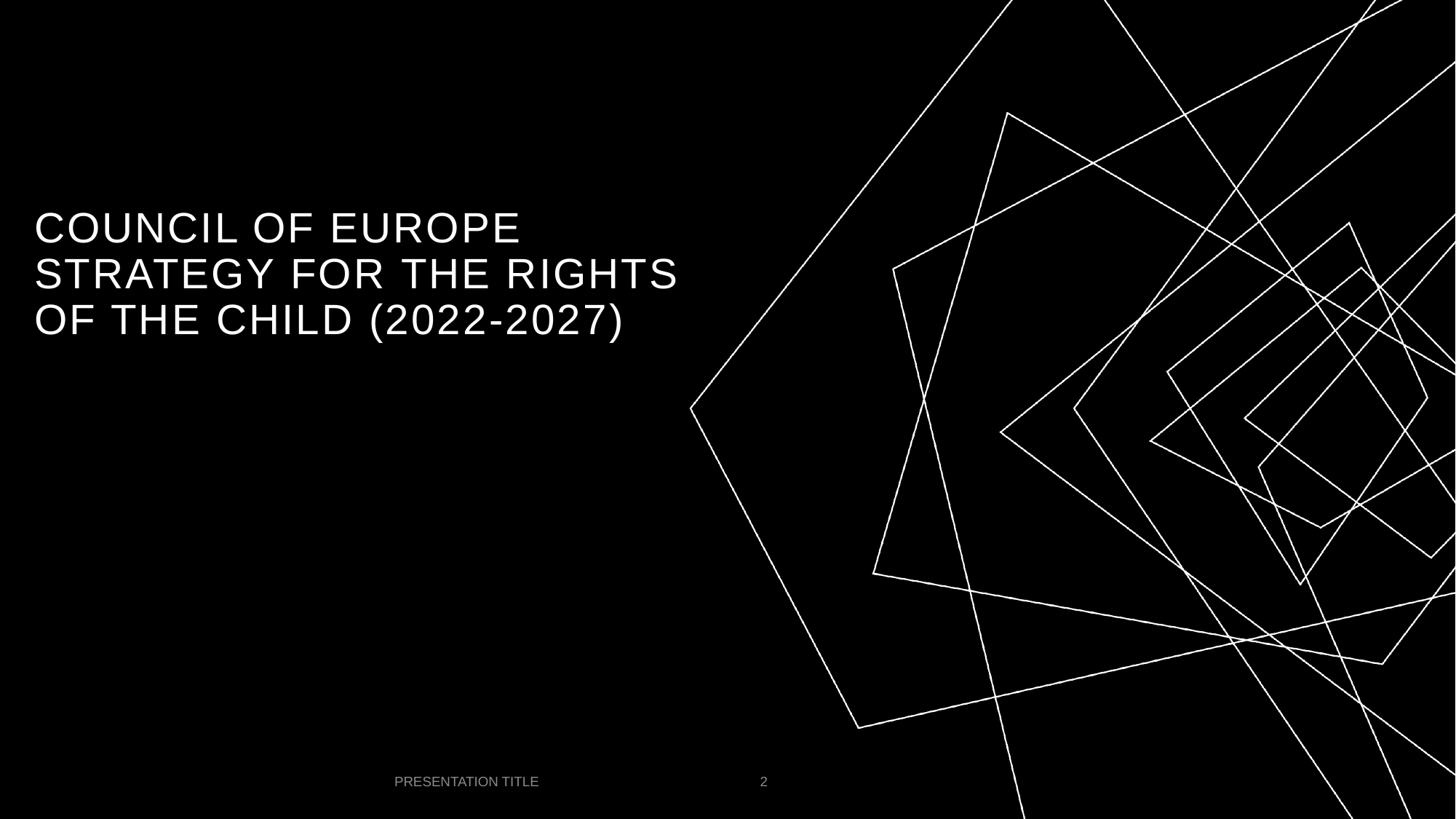

# COUNCIL OF EUROPE STRATEGY FOR THE RIGHTS OF THE CHILD (2022-2027)
PRESENTATION TITLE
2